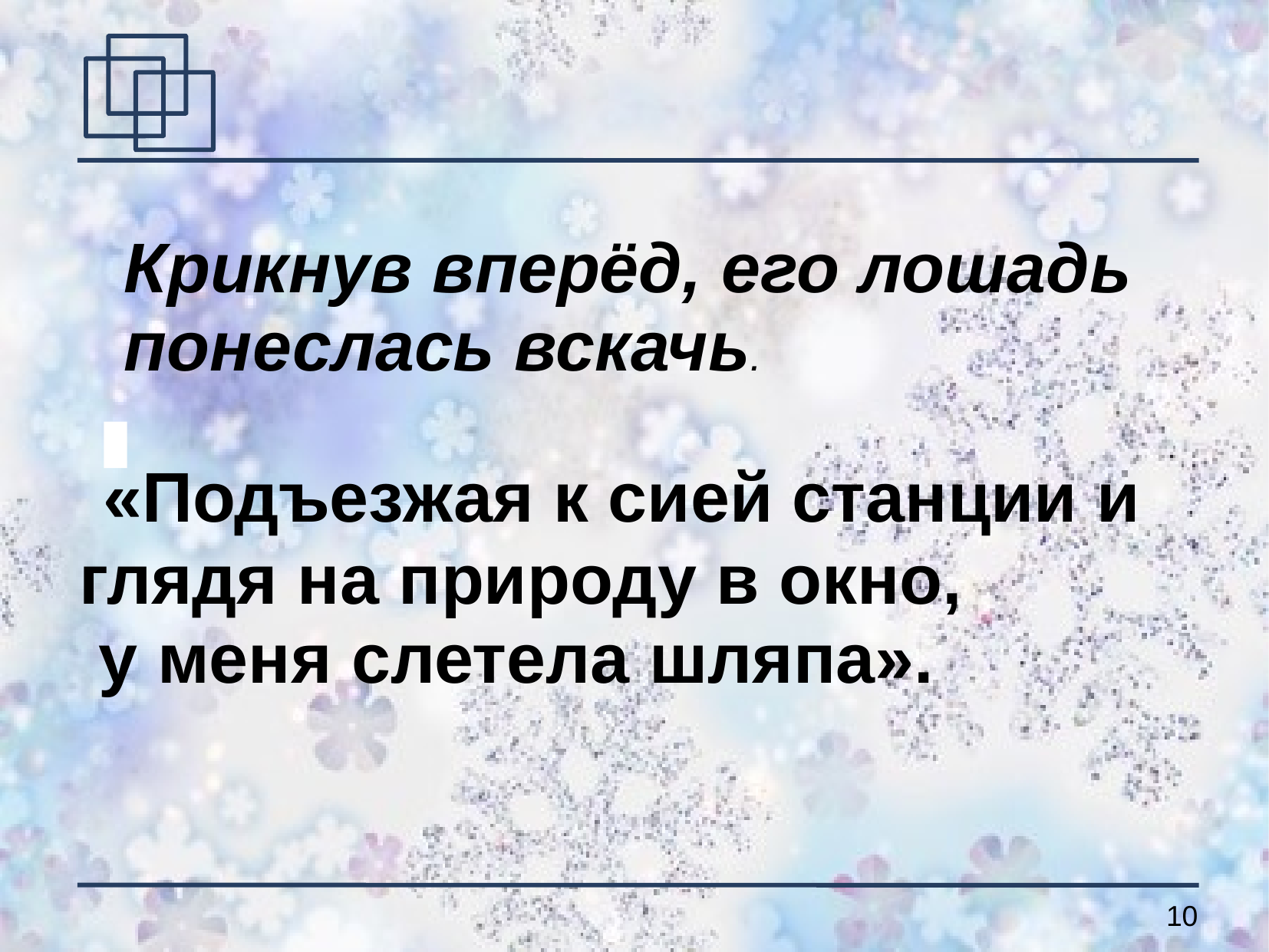

Крикнув вперёд, его лошадь понеслась вскачь.

 «Подъезжая к сией станции и глядя на природу в окно,
 у меня слетела шляпа».